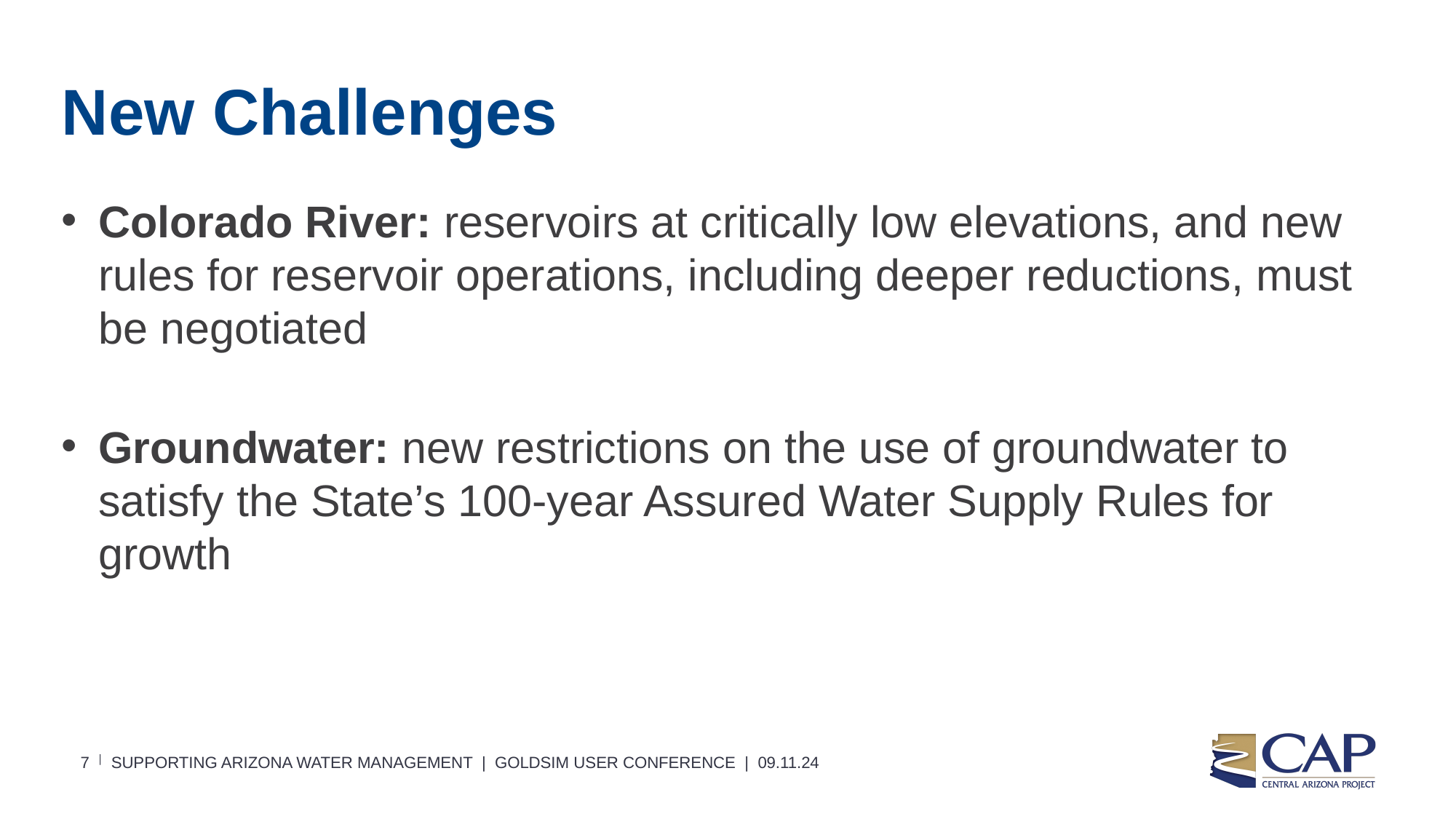

# New Challenges
Colorado River: reservoirs at critically low elevations, and new rules for reservoir operations, including deeper reductions, must be negotiated

Groundwater: new restrictions on the use of groundwater to satisfy the State’s 100-year Assured Water Supply Rules for growth
7
Supporting Arizona Water Management  |  GoldSim User Conference  |  09.11.24